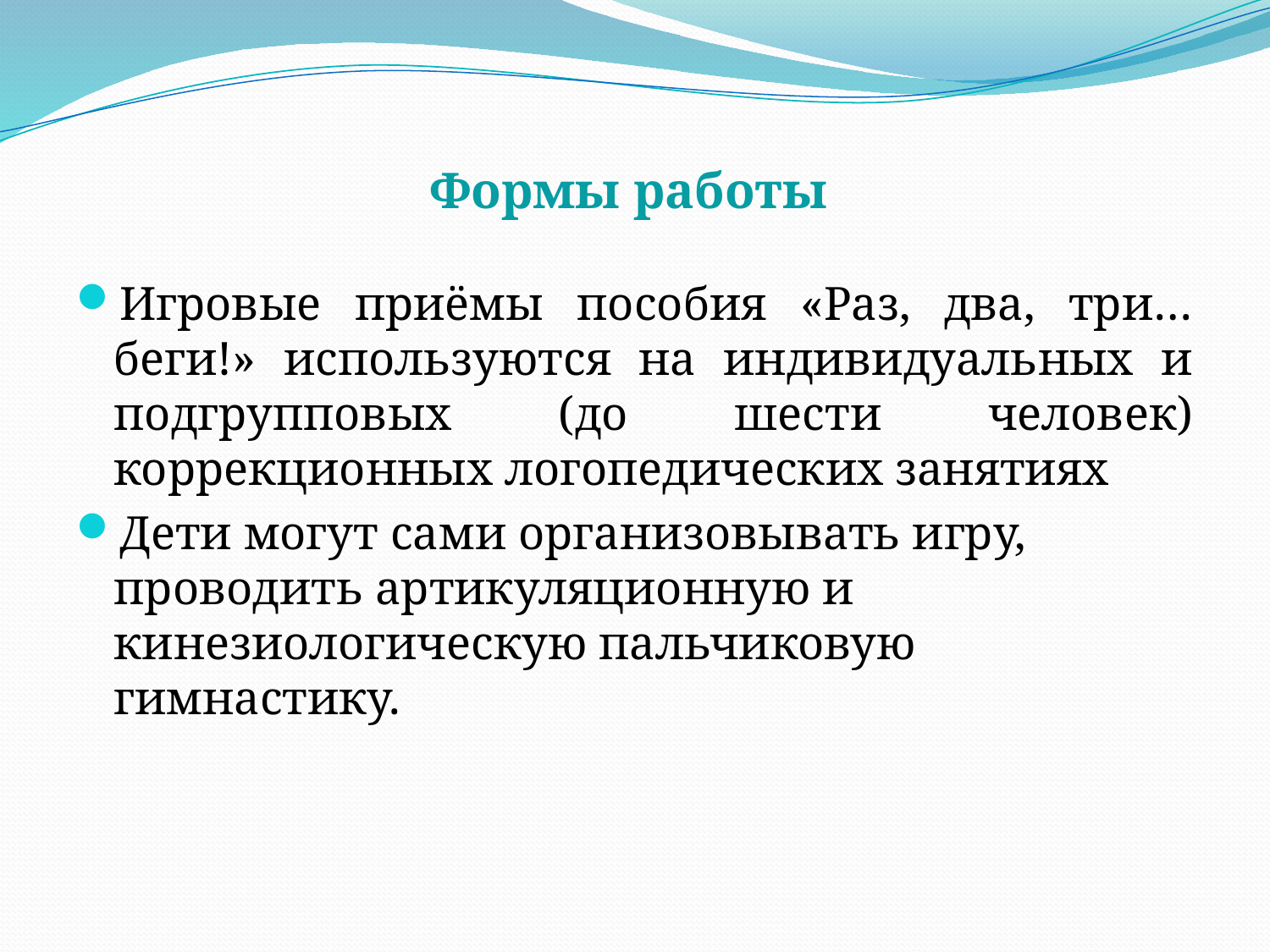

# Формы работы
Игровые приёмы пособия «Раз, два, три…беги!» используются на индивидуальных и подгрупповых (до шести человек) коррекционных логопедических занятиях
Дети могут сами организовывать игру, проводить артикуляционную и кинезиологическую пальчиковую гимнастику.